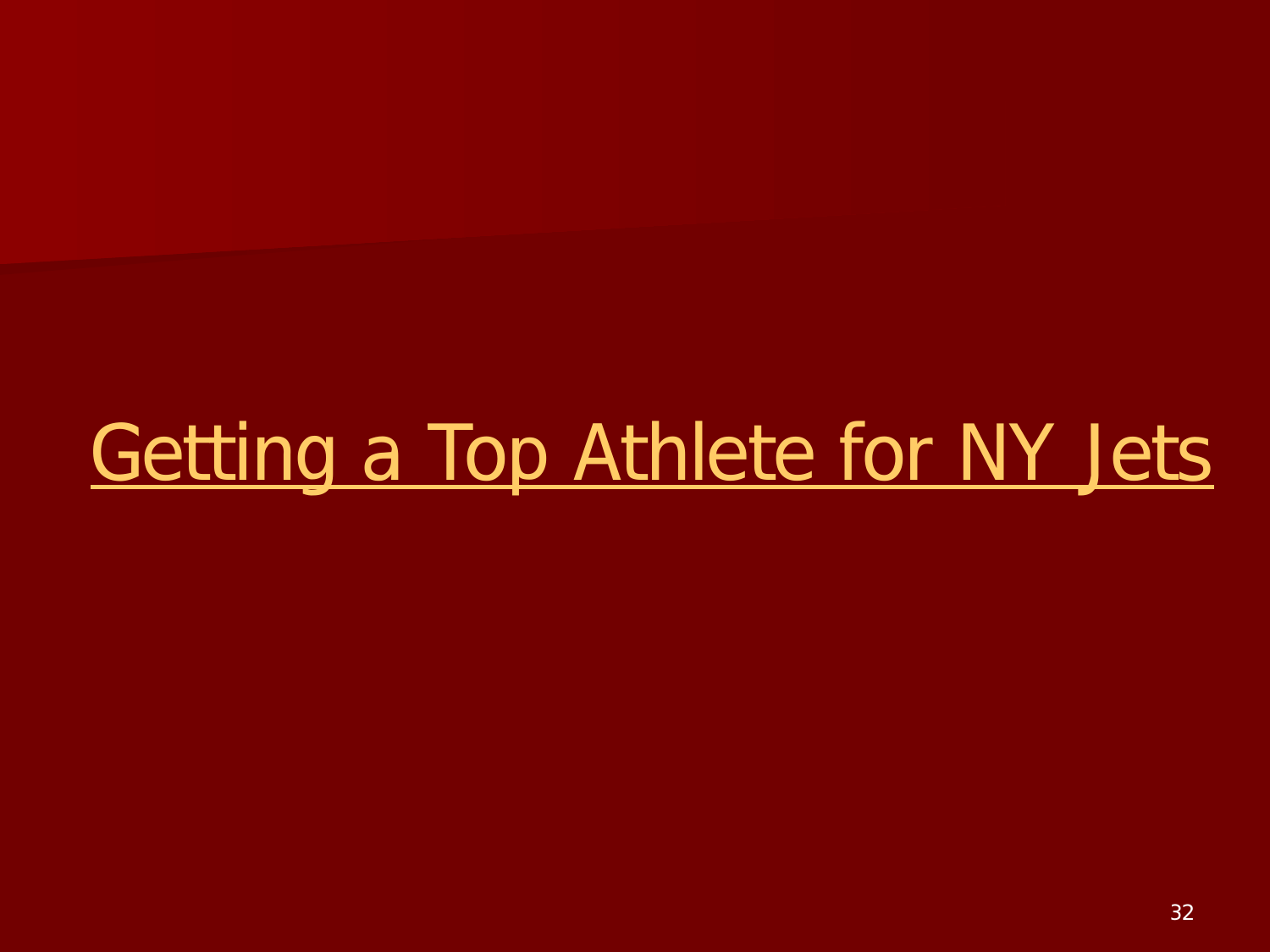

# Getting a Top Athlete for NY Jets
32